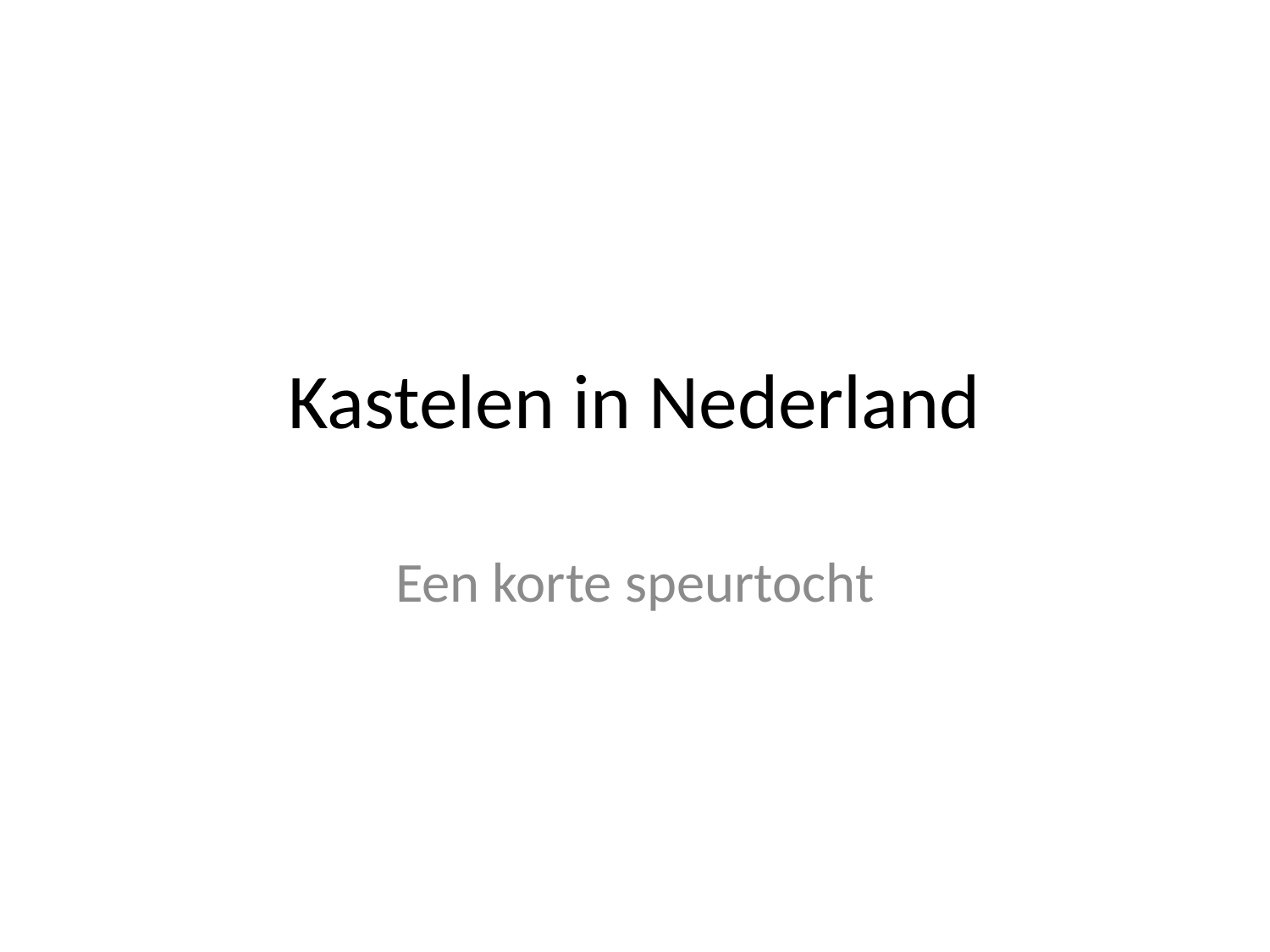

# Kastelen in Nederland
Een korte speurtocht